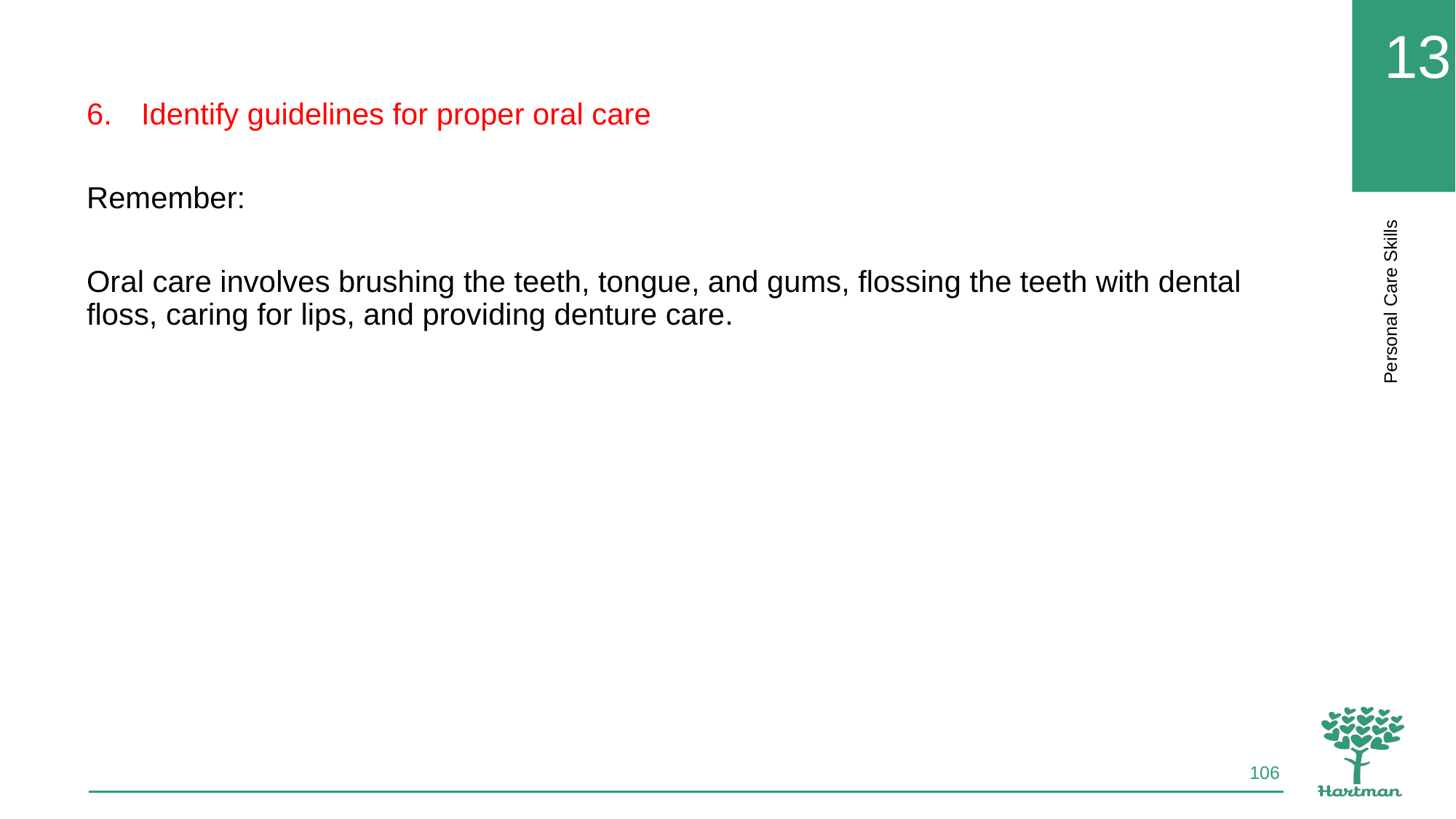

Identify guidelines for proper oral care

Remember:

Oral care involves brushing the teeth, tongue, and gums, flossing the teeth with dental floss, caring for lips, and providing denture care.

106